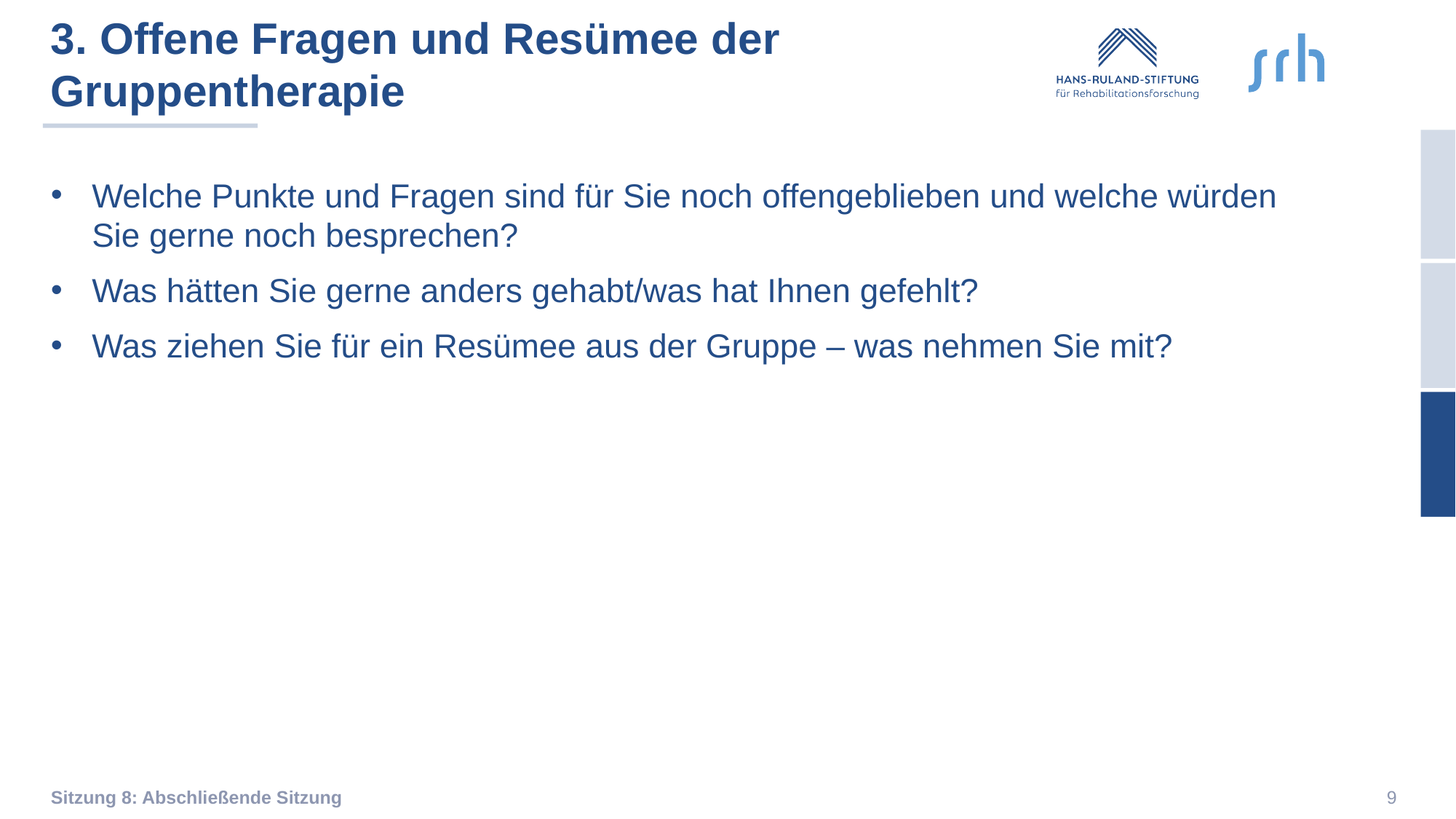

# 3. Offene Fragen und Resümee der Gruppentherapie
Welche Punkte und Fragen sind für Sie noch offengeblieben und welche würden Sie gerne noch besprechen?
Was hätten Sie gerne anders gehabt/was hat Ihnen gefehlt?
Was ziehen Sie für ein Resümee aus der Gruppe – was nehmen Sie mit?

Sitzung 8: Abschließende Sitzung
9